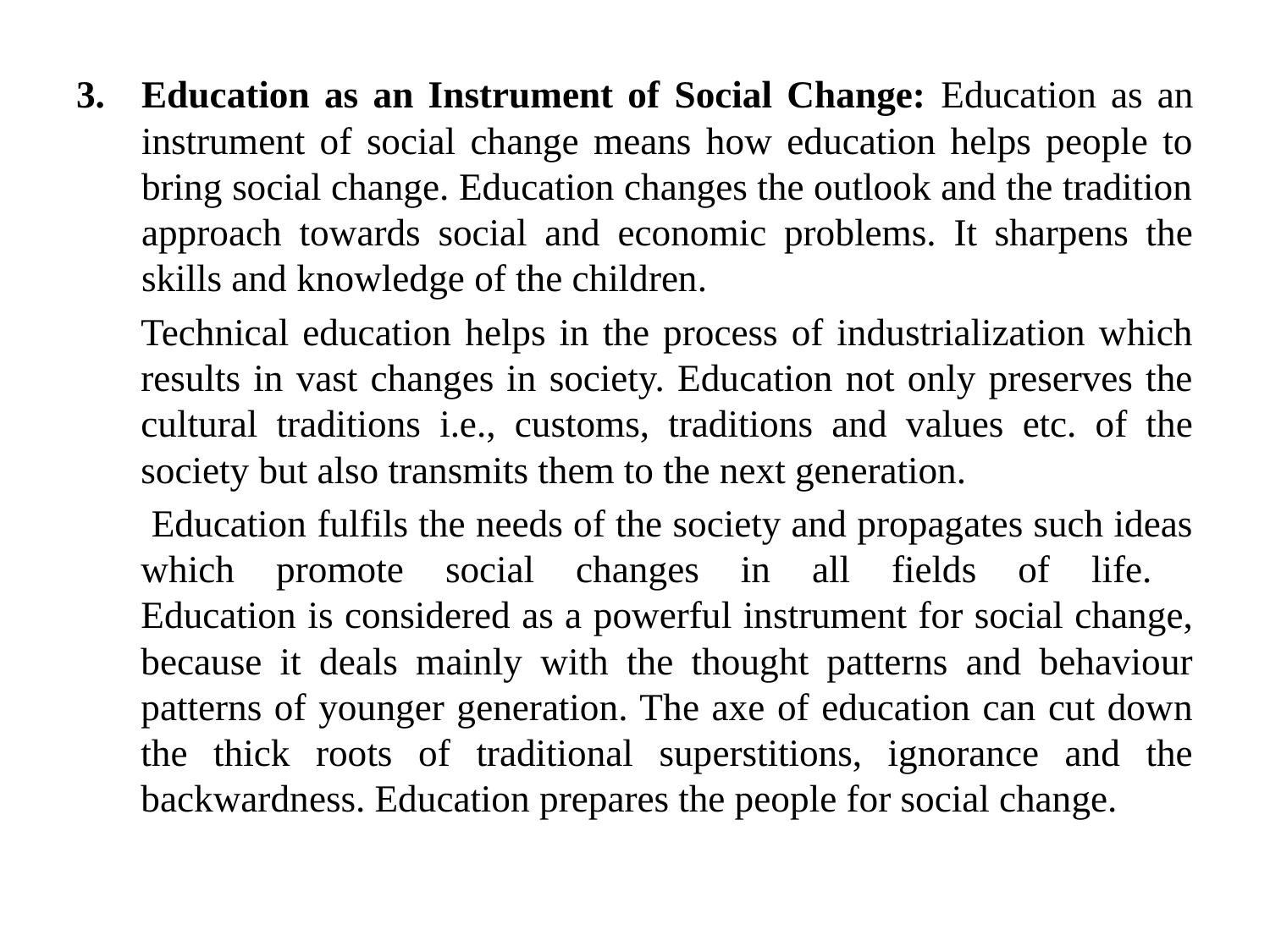

Education as an Instrument of Social Change: Education as an instrument of social change means how education helps people to bring social change. Education changes the outlook and the tradition approach towards social and economic problems. It sharpens the skills and knowledge of the children.
	Technical education helps in the process of industrialization which results in vast changes in society. Education not only preserves the cultural traditions i.e., customs, traditions and values etc. of the society but also transmits them to the next generation.
	 Education fulfils the needs of the society and propagates such ideas which promote social changes in all fields of life.
Education is considered as a powerful instrument for social change, because it deals mainly with the thought patterns and behaviour patterns of younger generation. The axe of education can cut down the thick roots of traditional superstitions, ignorance and the backwardness. Education prepares the people for social change.